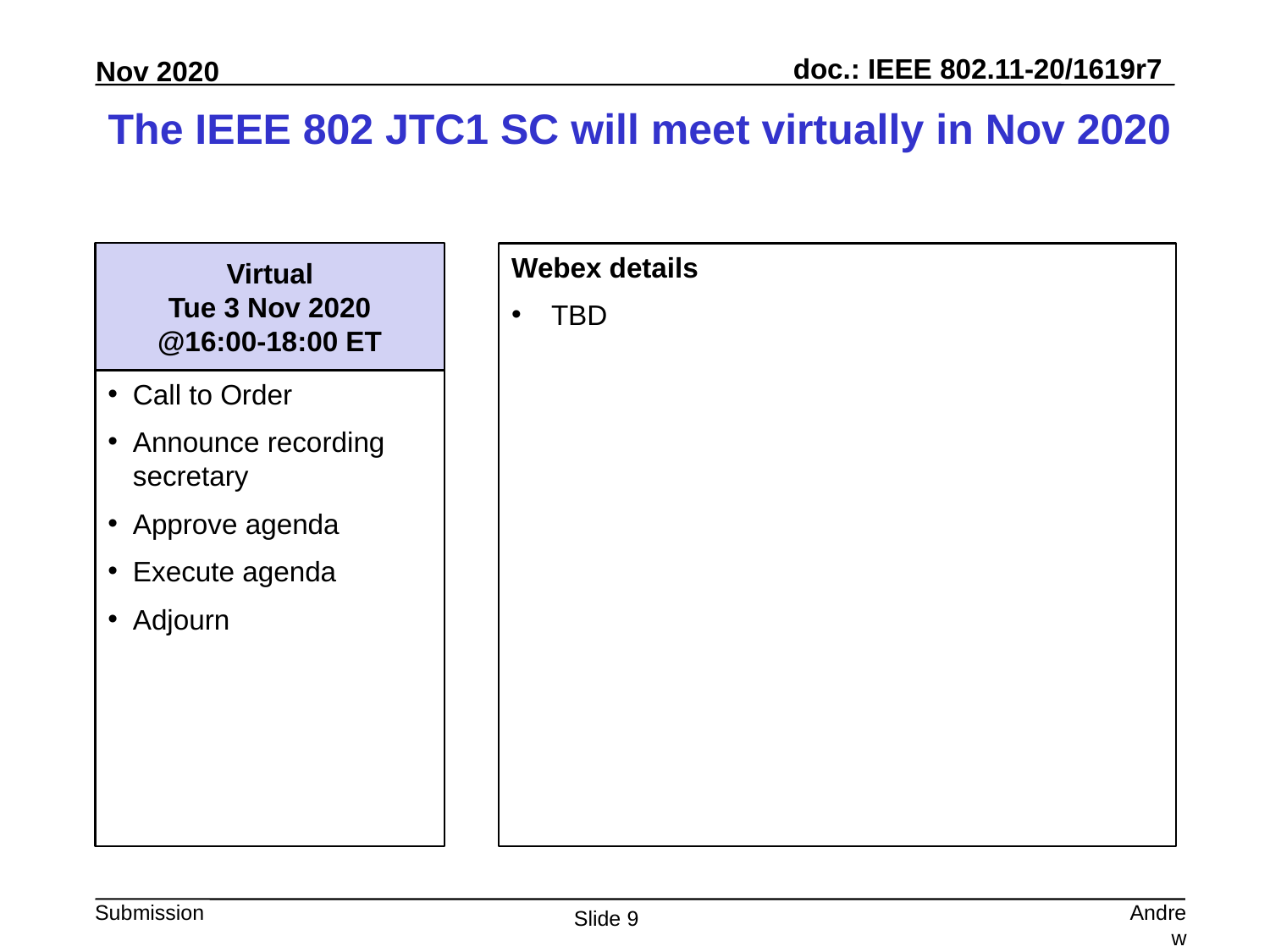

# The IEEE 802 JTC1 SC will meet virtually in Nov 2020
Virtual
Tue 3 Nov 2020
@16:00-18:00 ET
Webex details
TBD
Call to Order
Announce recording secretary
Approve agenda
Execute agenda
Adjourn
Andrew Myles, Cisco
Slide 9